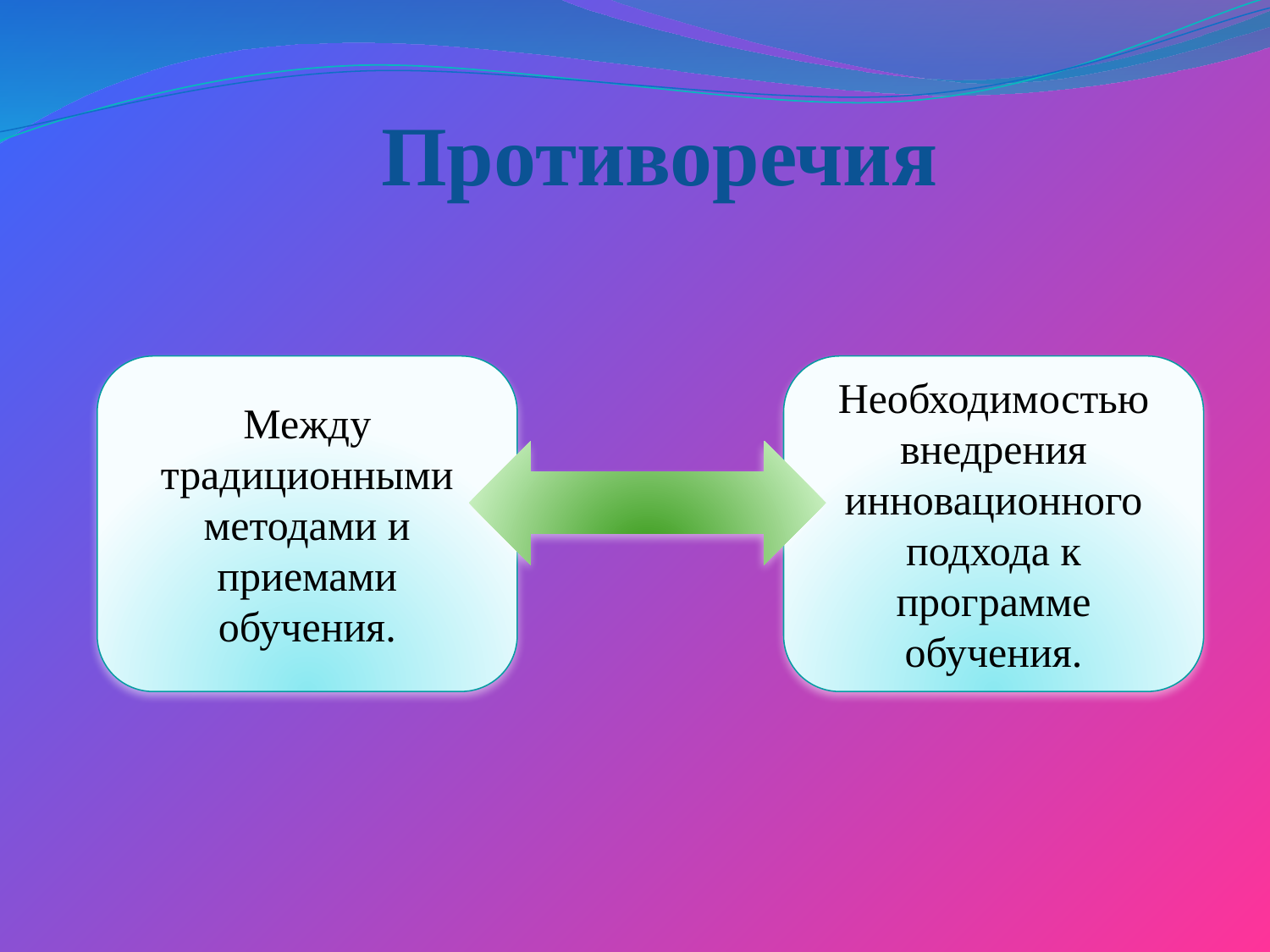

# Противоречия
Между традиционными методами и приемами обучения.
Необходимостью внедрения инновационного подхода к программе обучения.